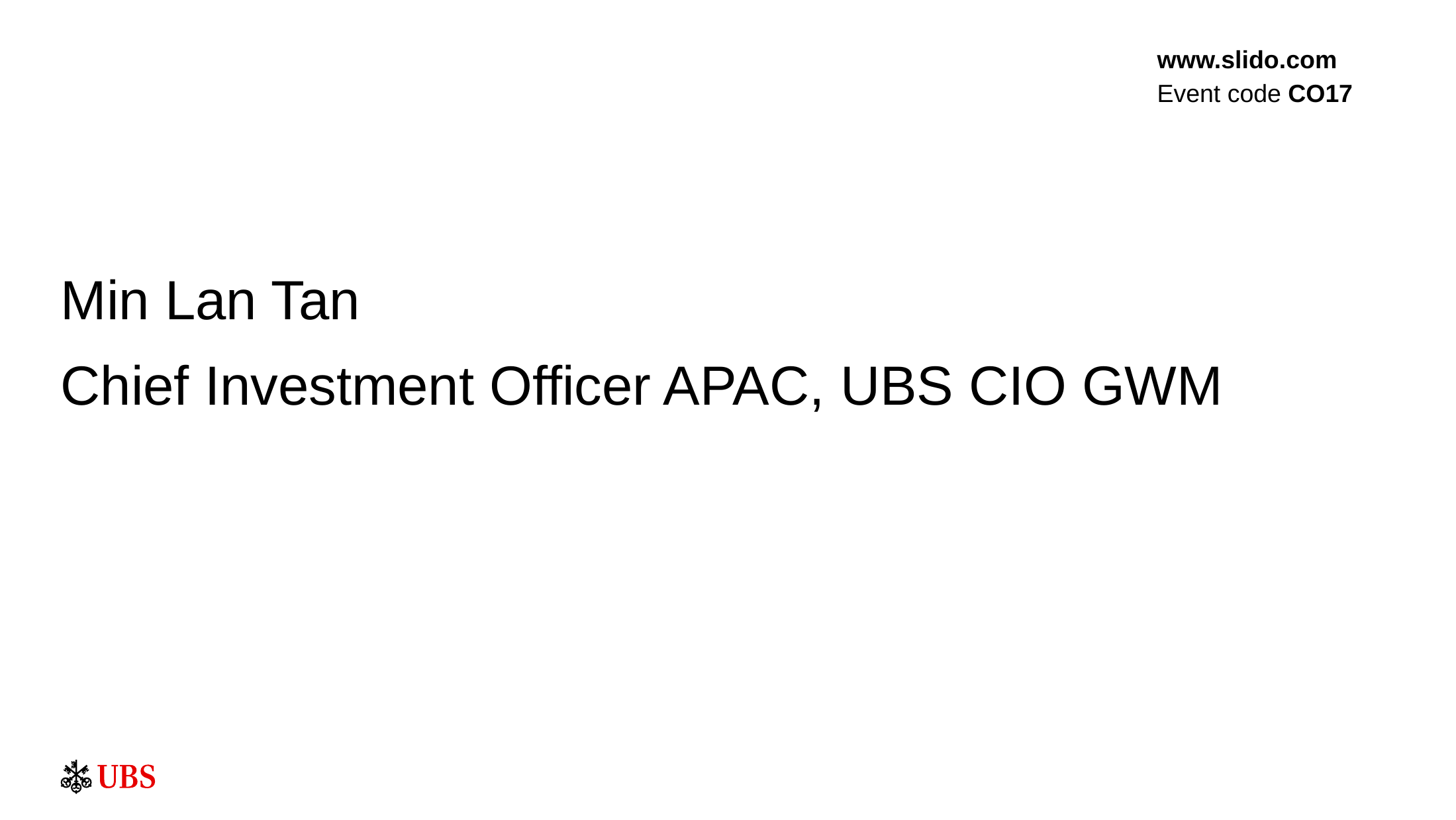

www.slido.com
Event code CO17
Min Lan Tan
Chief Investment Officer APAC, UBS CIO GWM